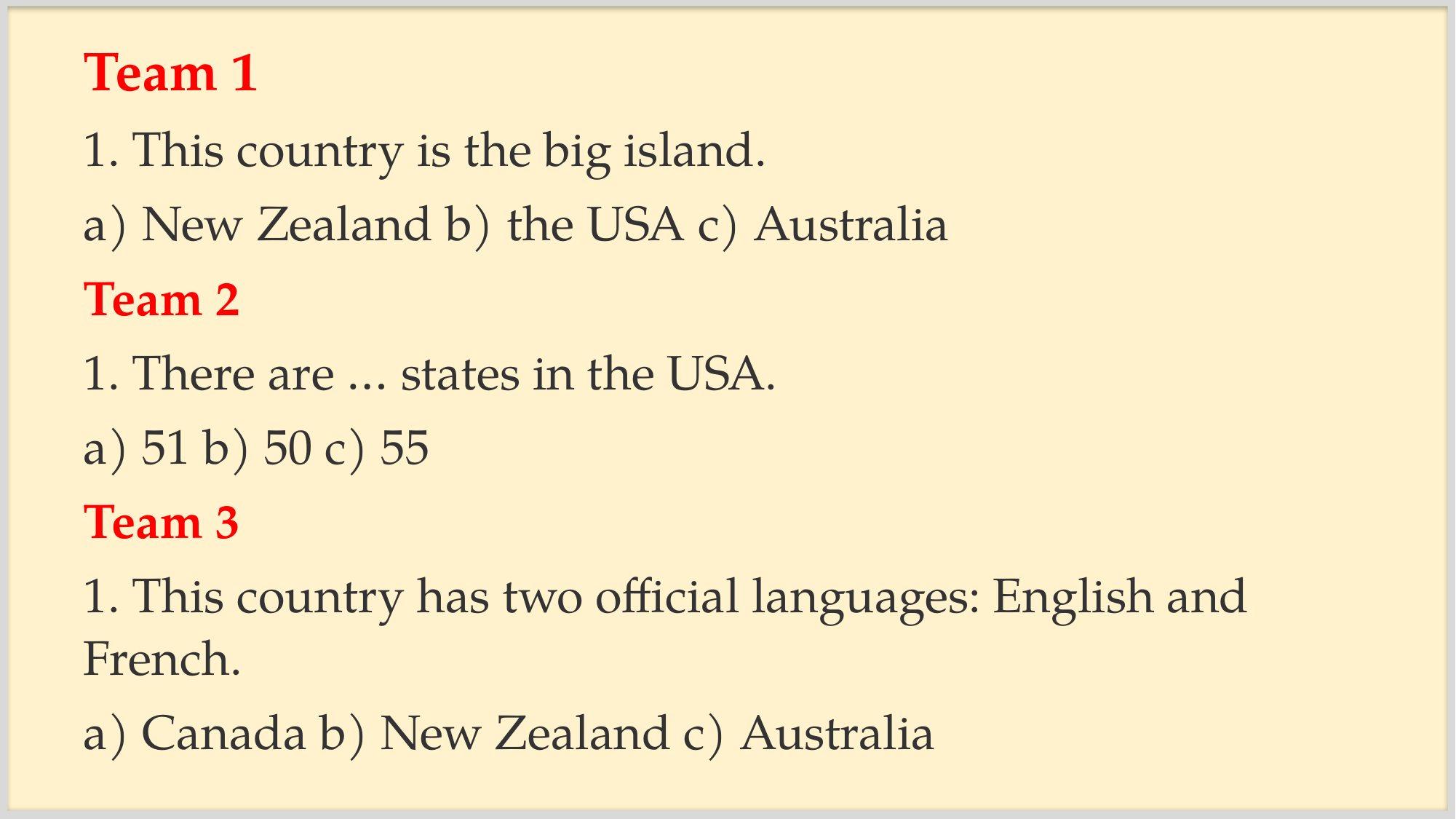

Team 1
1. This country is the big island.
a) New Zealand b) the USA c) Australia
Team 2
1. There are … states in the USA.
a) 51 b) 50 c) 55
Team 3
1. This country has two official languages: English and French.
a) Canada b) New Zealand c) Australia